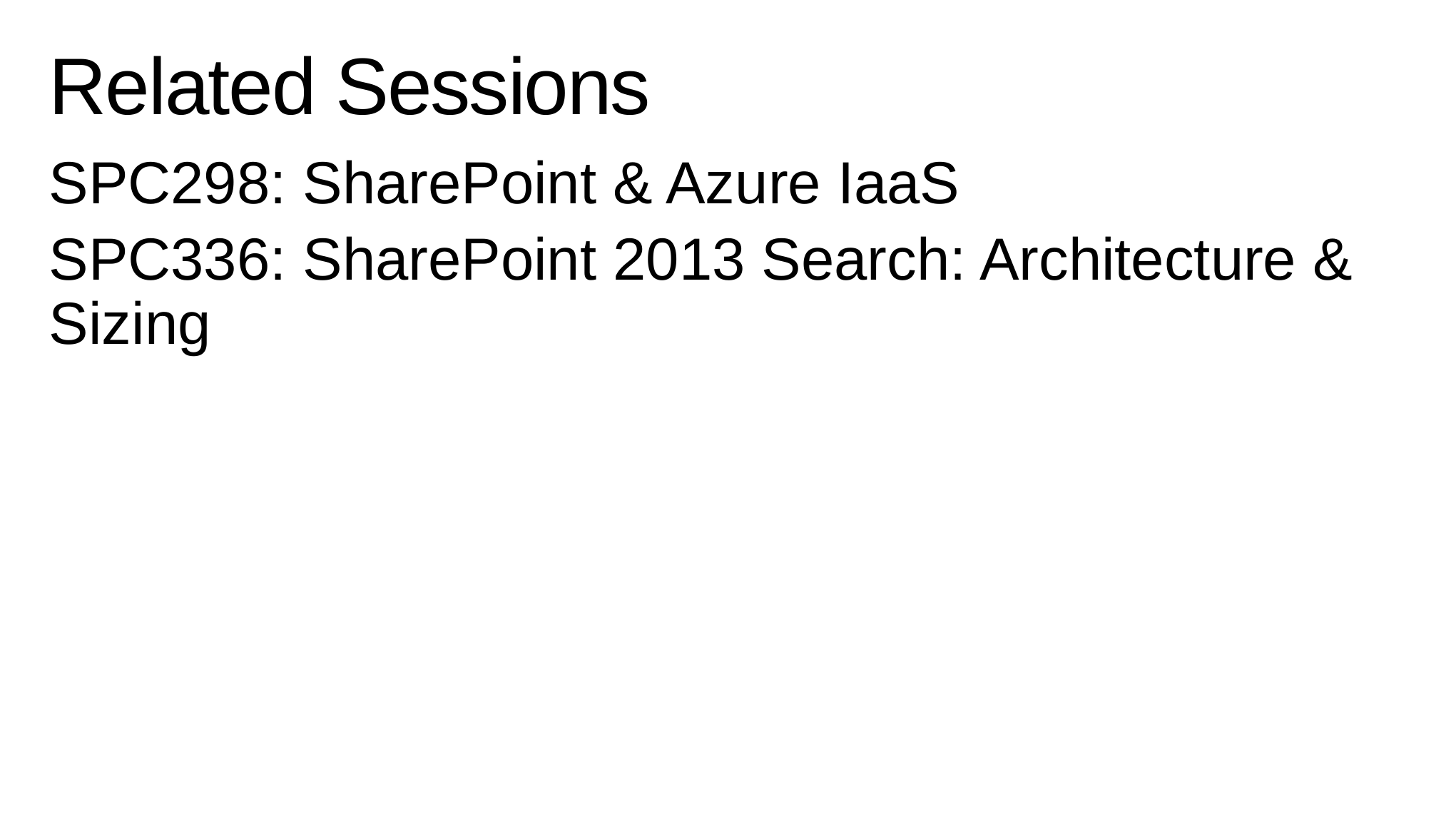

# Related Sessions
SPC298: SharePoint & Azure IaaS
SPC336: SharePoint 2013 Search: Architecture & Sizing